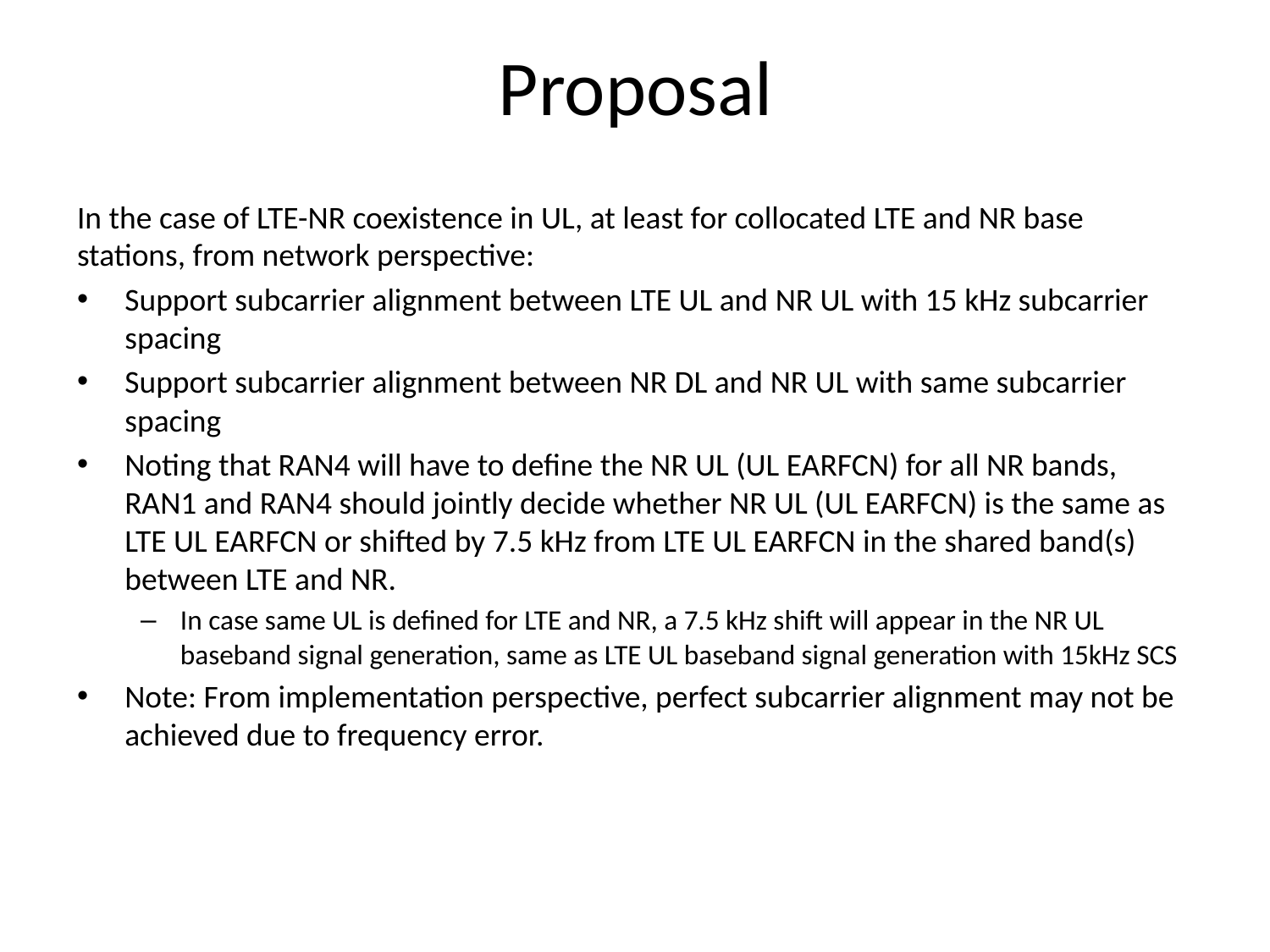

# Proposal
In the case of LTE-NR coexistence in UL, at least for collocated LTE and NR base stations, from network perspective:
Support subcarrier alignment between LTE UL and NR UL with 15 kHz subcarrier spacing
Support subcarrier alignment between NR DL and NR UL with same subcarrier spacing
Noting that RAN4 will have to define the NR UL (UL EARFCN) for all NR bands, RAN1 and RAN4 should jointly decide whether NR UL (UL EARFCN) is the same as LTE UL EARFCN or shifted by 7.5 kHz from LTE UL EARFCN in the shared band(s) between LTE and NR.
In case same UL is defined for LTE and NR, a 7.5 kHz shift will appear in the NR UL baseband signal generation, same as LTE UL baseband signal generation with 15kHz SCS
Note: From implementation perspective, perfect subcarrier alignment may not be achieved due to frequency error.